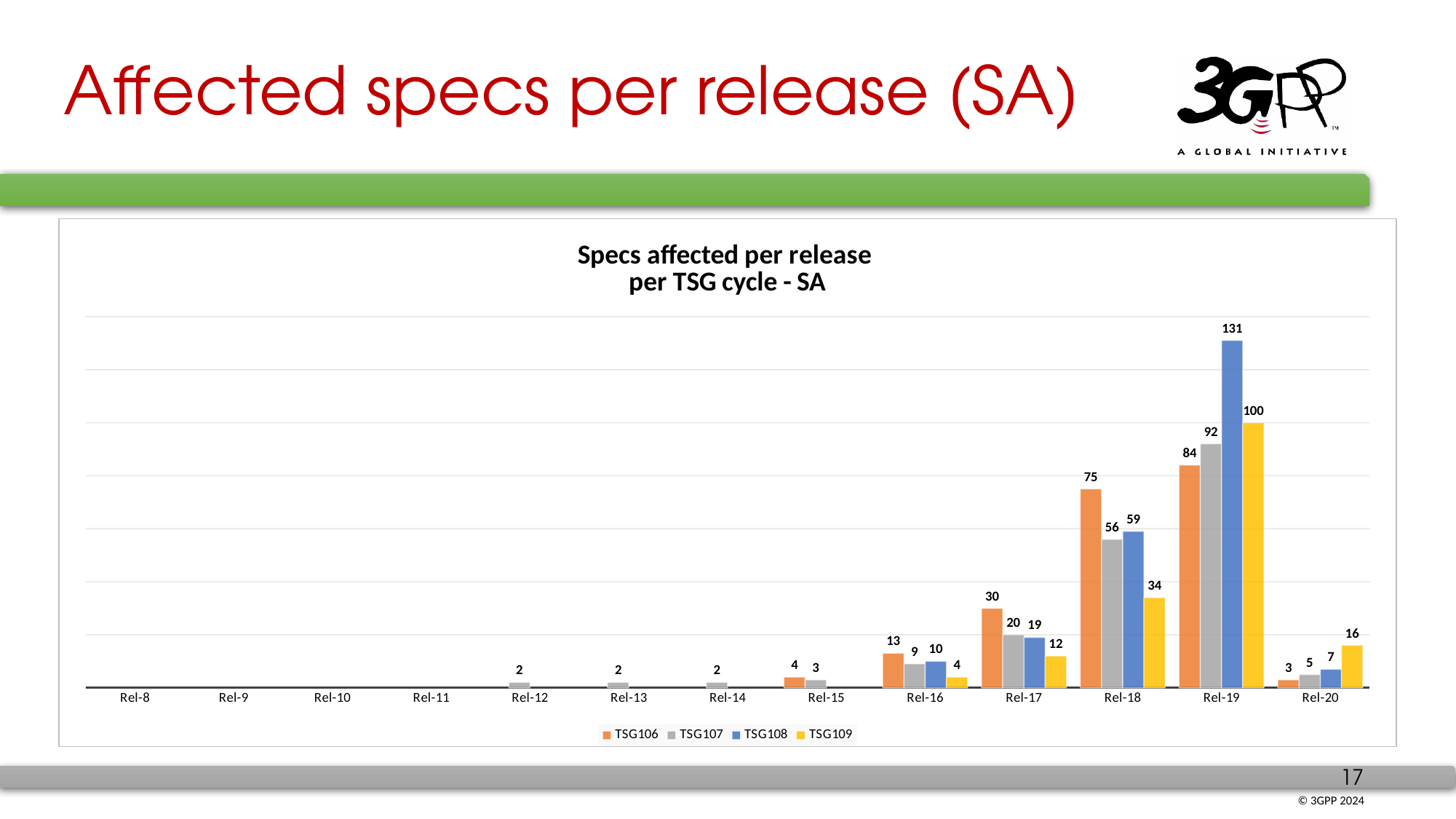

# Affected specs per release (SA)

### Chart: Specs affected per release per TSG cycle - SA

| Category | TSG106 | TSG107 | TSG108 | TSG109 |
|---|---|---|---|---|
| Rel-8 | None | None | None | None |
| Rel-9 | None | None | None | None |
| Rel-10 | None | None | None | None |
| Rel-11 | None | None | None | None |
| Rel-12 | None | 2.0 | None | None |
| Rel-13 | None | 2.0 | None | None |
| Rel-14 | None | 2.0 | None | None |
| Rel-15 | 4.0 | 3.0 | None | None |
| Rel-16 | 13.0 | 9.0 | 10.0 | 4.0 |
| Rel-17 | 30.0 | 20.0 | 19.0 | 12.0 |
| Rel-18 | 75.0 | 56.0 | 59.0 | 34.0 |
| Rel-19 | 84.0 | 92.0 | 131.0 | 100.0 |
| Rel-20 | 3.0 | 5.0 | 7.0 | 16.0 |